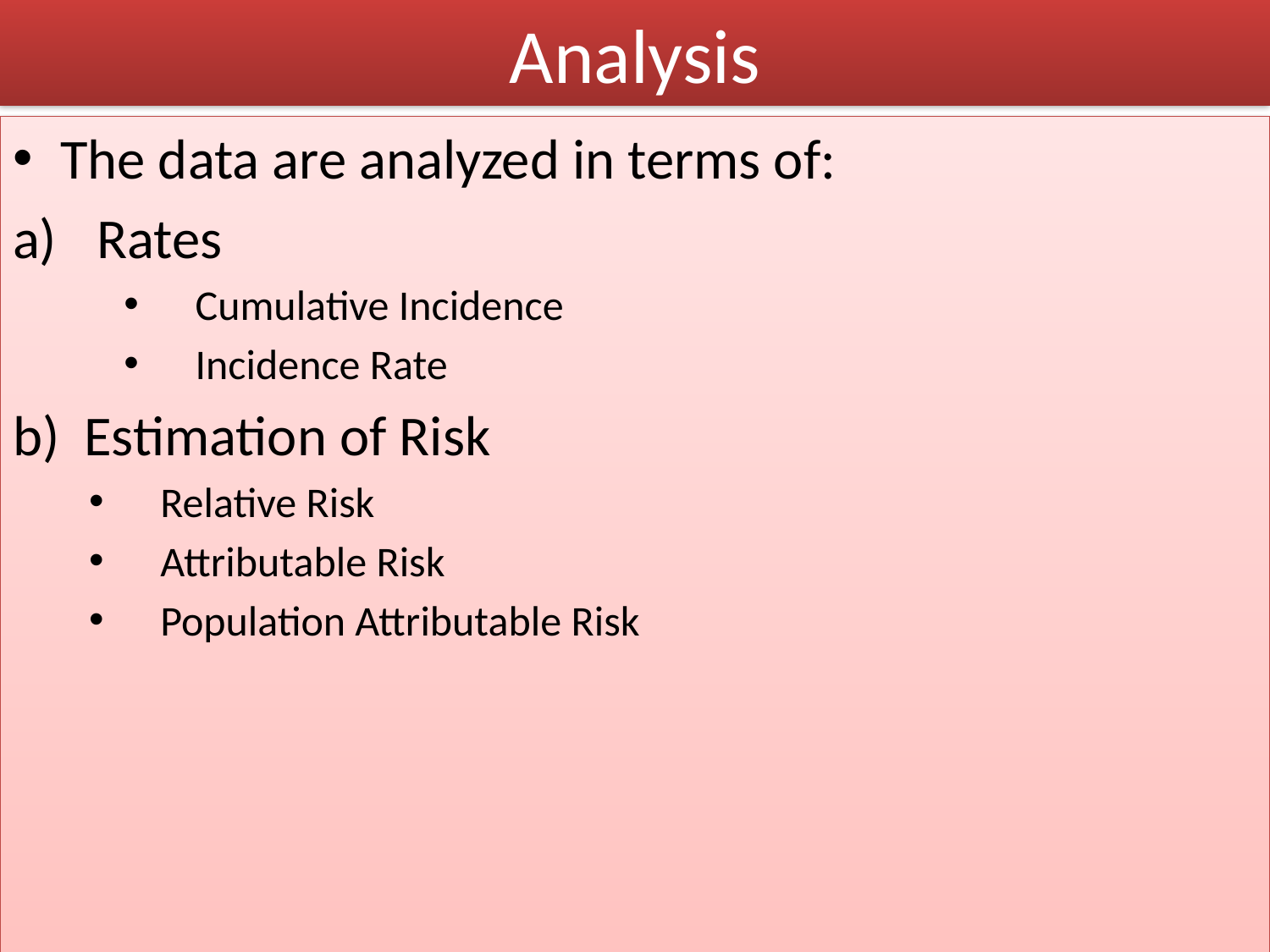

# Analysis
The data are analyzed in terms of:
 Rates
Cumulative Incidence
Incidence Rate
Estimation of Risk
Relative Risk
Attributable Risk
Population Attributable Risk